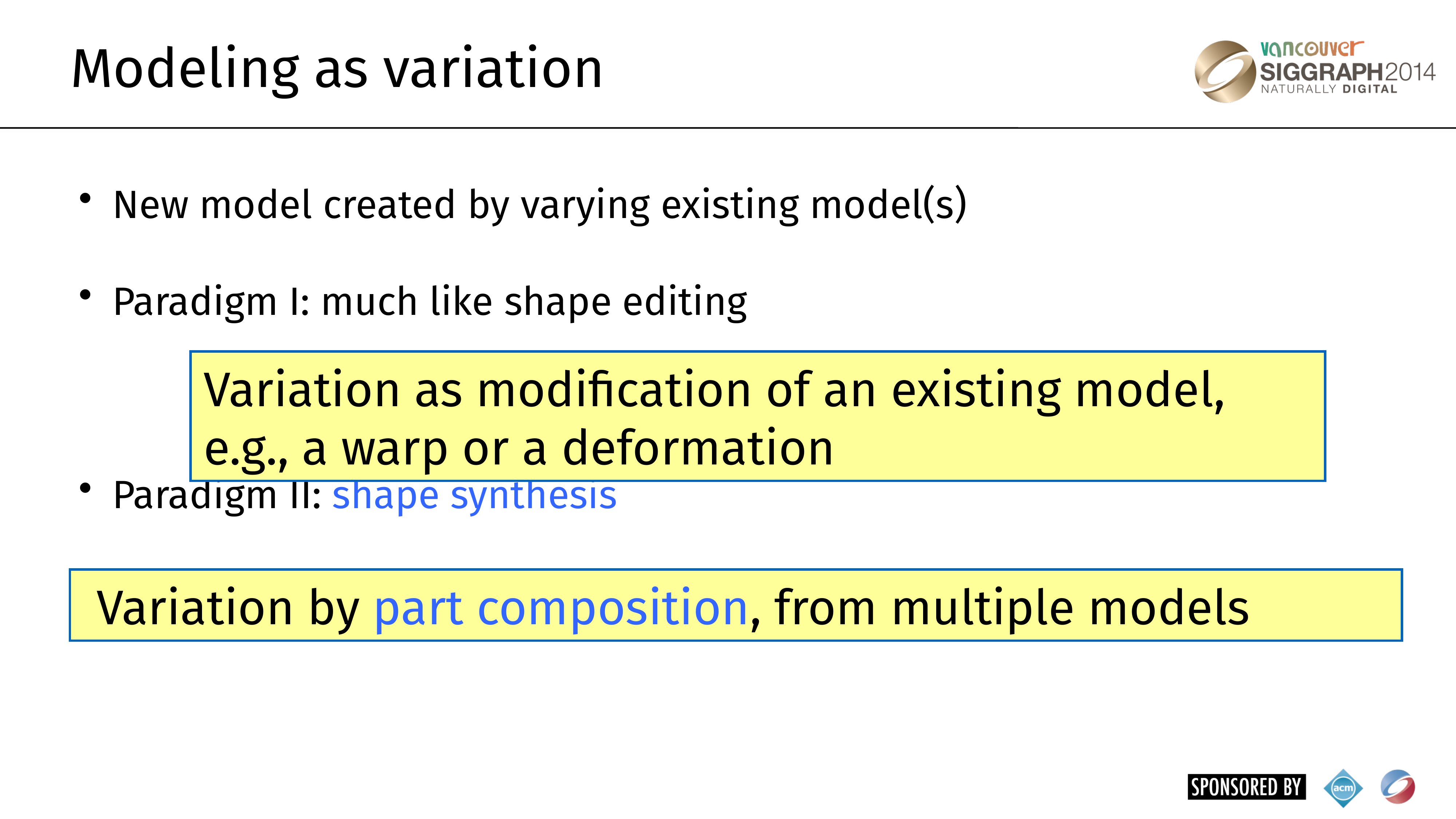

Modeling as variation

New model created by varying existing model(s)
Paradigm I: much like shape editing

Paradigm II: shape synthesis
Variation as modification of an existing model, e.g., a warp or a deformation
Variation by part composition, from multiple models